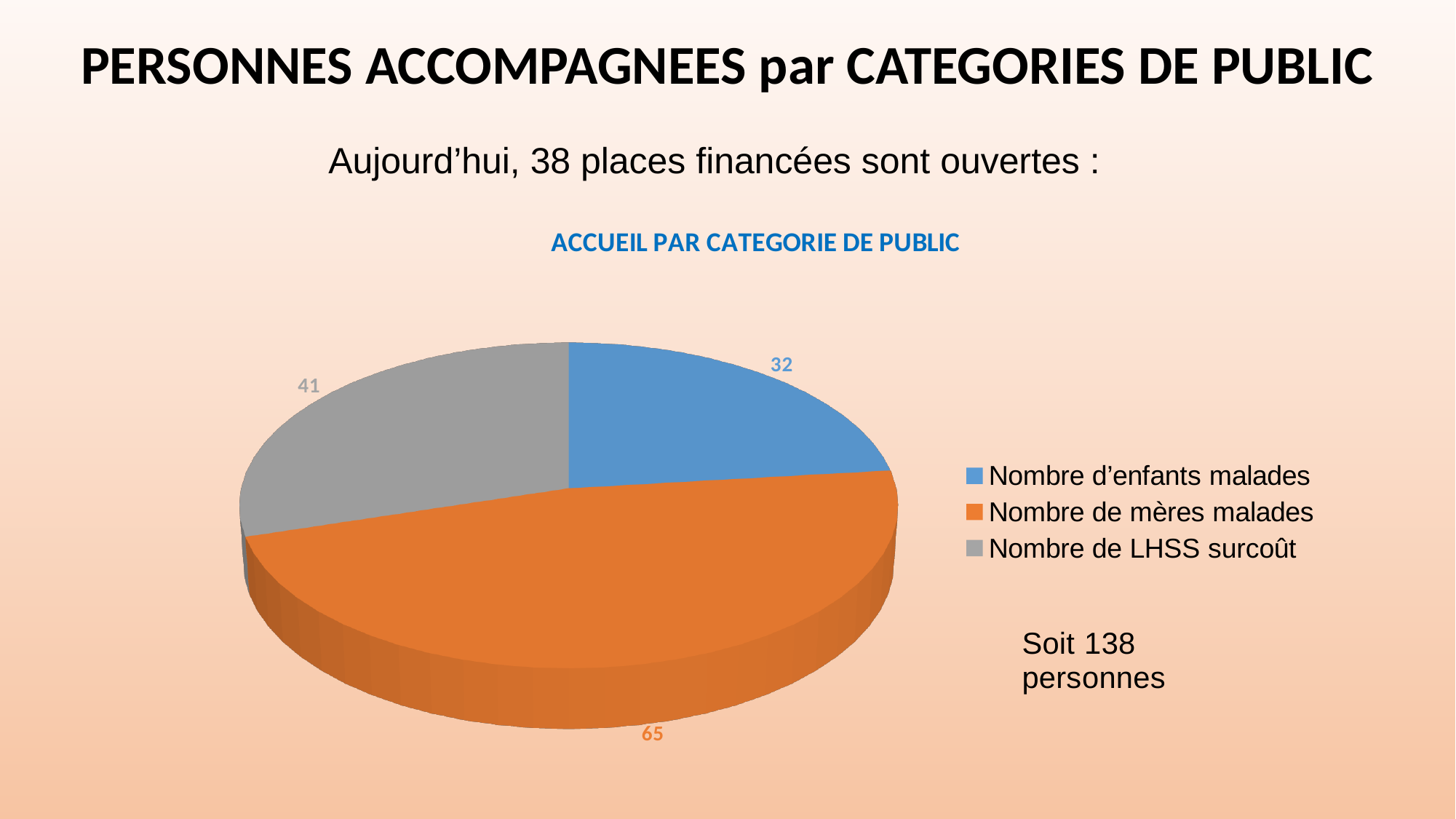

PERSONNES ACCOMPAGNEES par CATEGORIES DE PUBLIC
Aujourd’hui, 38 places financées sont ouvertes :

[unsupported chart]